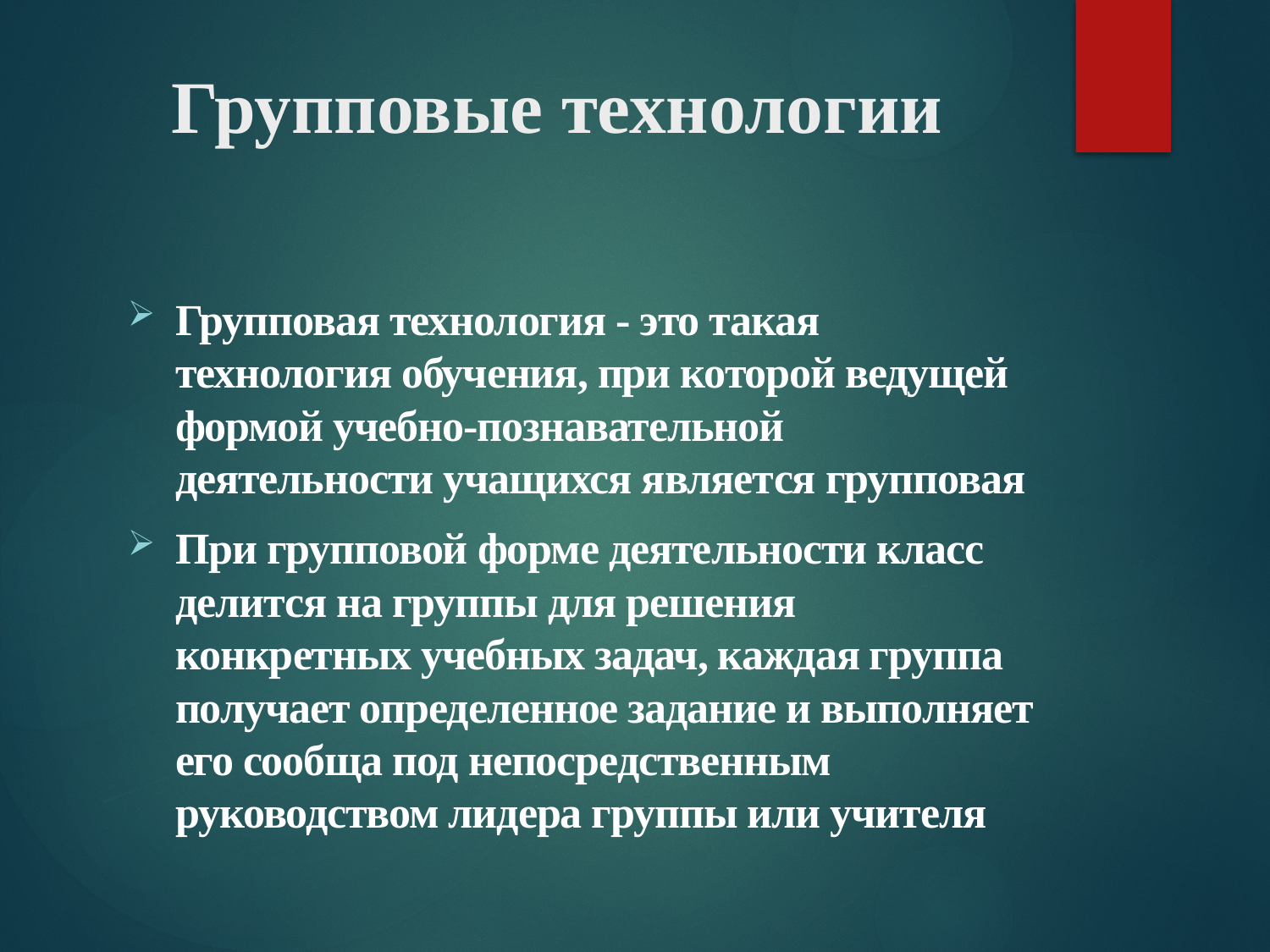

# Групповые технологии
Групповая технология - это такая технология обучения, при которой ведущей формой учебно-познавательной деятельности учащихся является групповая
При групповой форме деятельности класс делится на группы для решения конкретных учебных задач, каждая группа получает определенное задание и выполняет его сообща под непосредственным руководством лидера группы или учителя